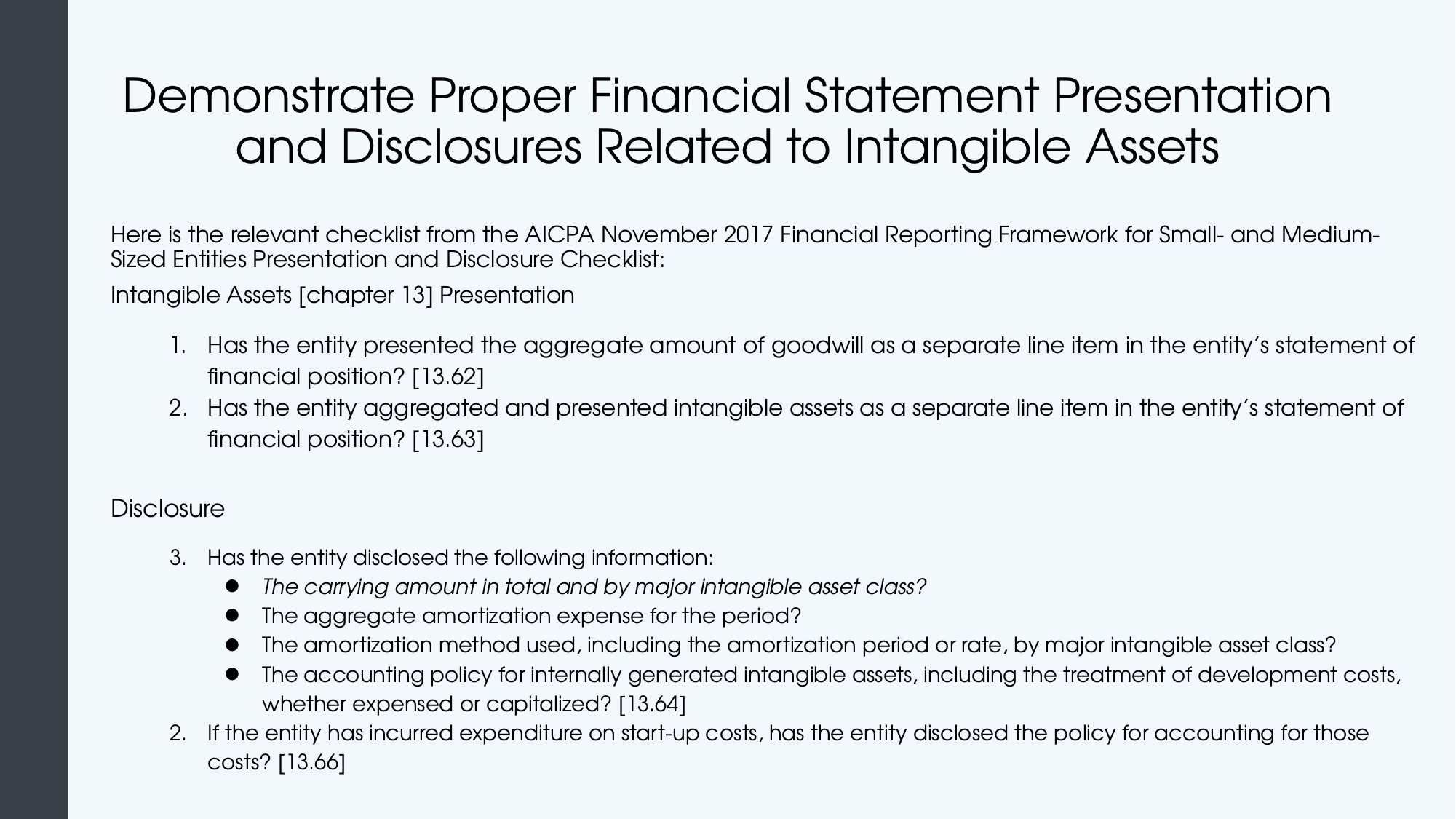

# Demonstrate Proper Financial Statement Presentation and Disclosures Related to Intangible Assets
Here is the relevant checklist from the AICPA November 2017 Financial Reporting Framework for Small- and Medium-Sized Entities Presentation and Disclosure Checklist:
Intangible Assets [chapter 13] Presentation
Has the entity presented the aggregate amount of goodwill as a separate line item in the entity’s statement of financial position? [13.62]
Has the entity aggregated and presented intangible assets as a separate line item in the entity’s statement of financial position? [13.63]
Disclosure
Has the entity disclosed the following information:
The carrying amount in total and by major intangible asset class?
The aggregate amortization expense for the period?
The amortization method used, including the amortization period or rate, by major intangible asset class?
The accounting policy for internally generated intangible assets, including the treatment of development costs, whether expensed or capitalized? [13.64]
If the entity has incurred expenditure on start-up costs, has the entity disclosed the policy for accounting for those costs? [13.66]